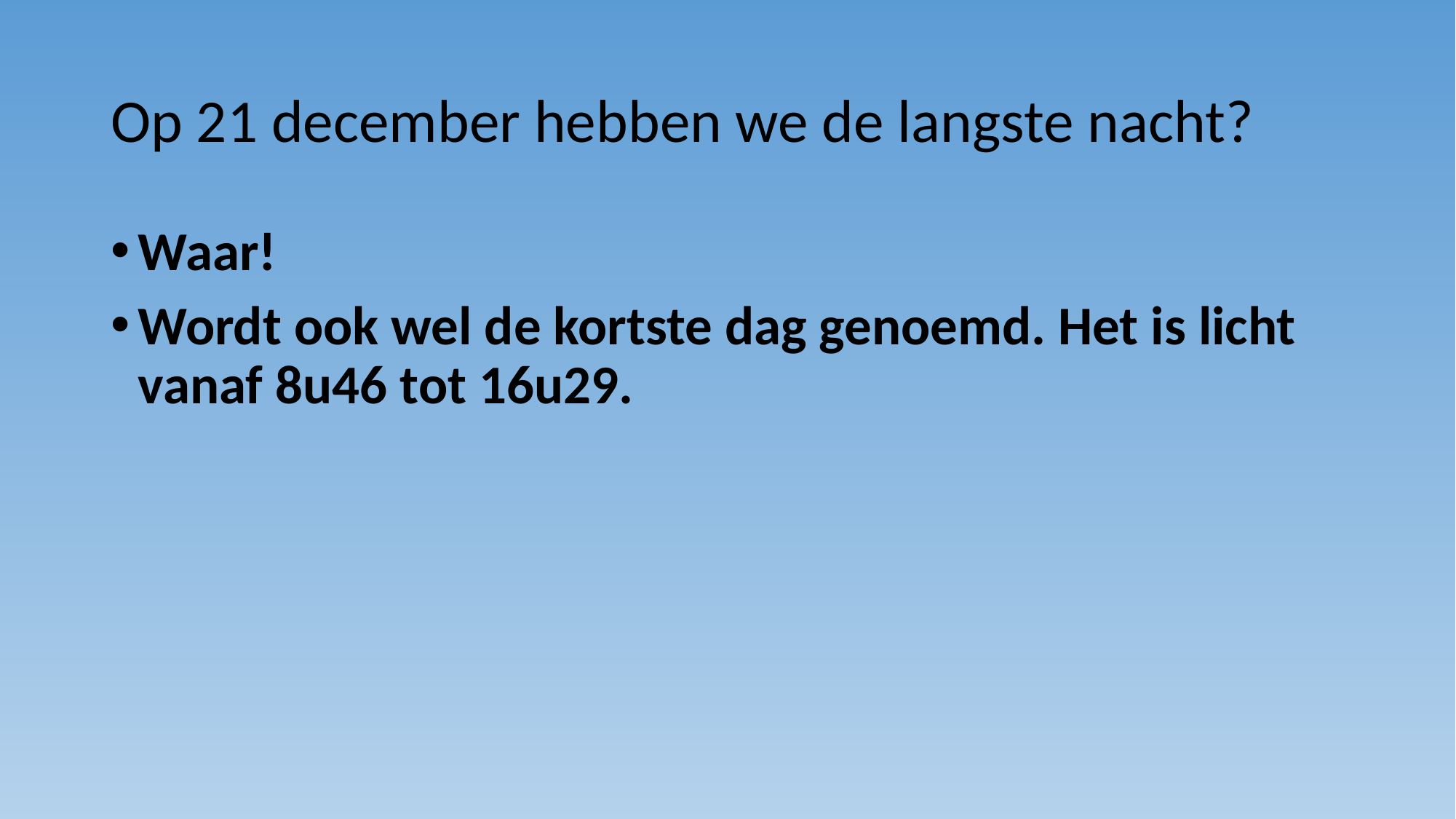

# Op 21 december hebben we de langste nacht?
Waar!
Wordt ook wel de kortste dag genoemd. Het is licht vanaf 8u46 tot 16u29.